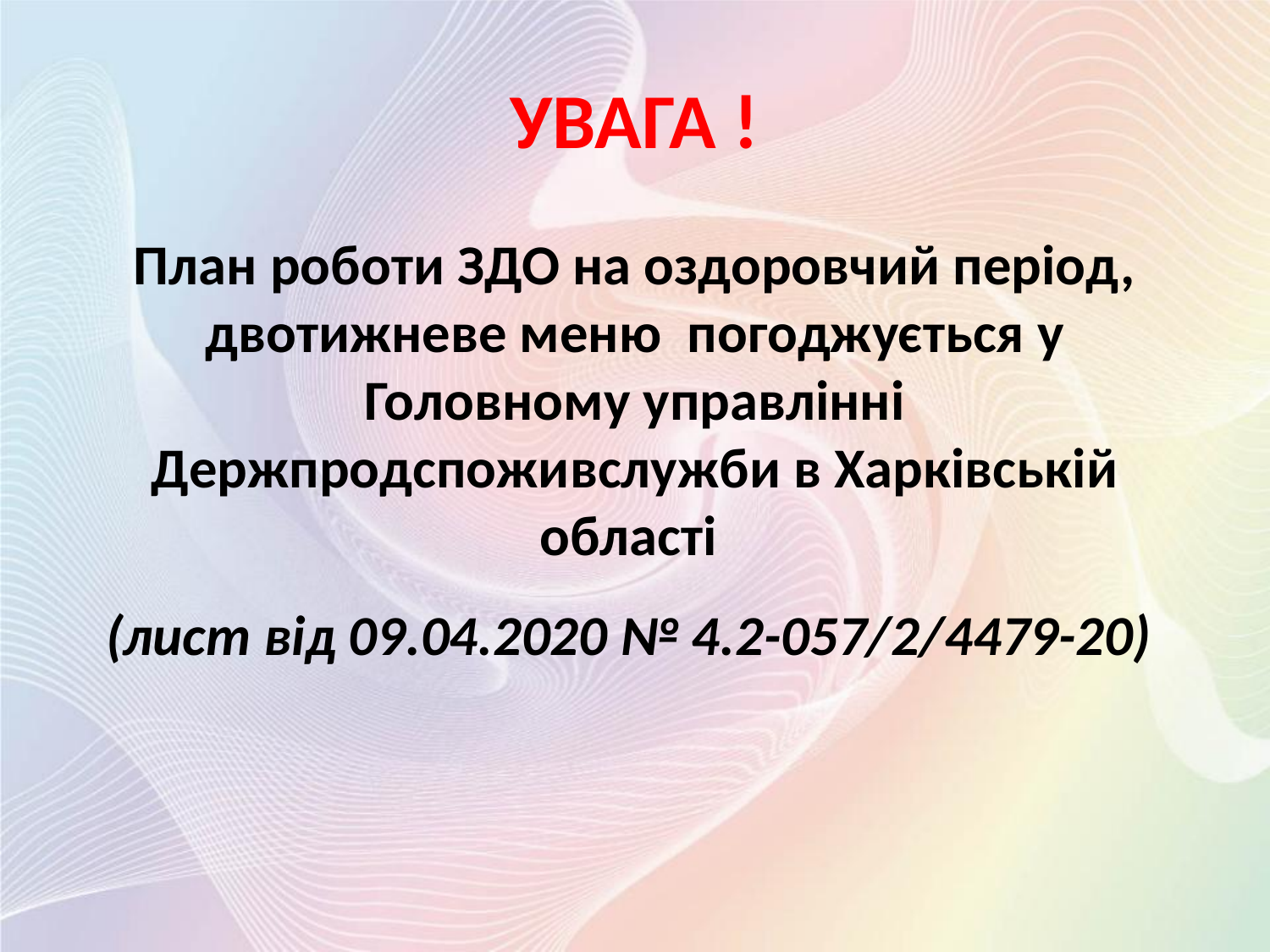

# УВАГА !
План роботи ЗДО на оздоровчий період, двотижневе меню  погоджується у Головному управлінні Держпродспоживслужби в Харківській області
(лист від 09.04.2020 № 4.2-057/2/4479-20)